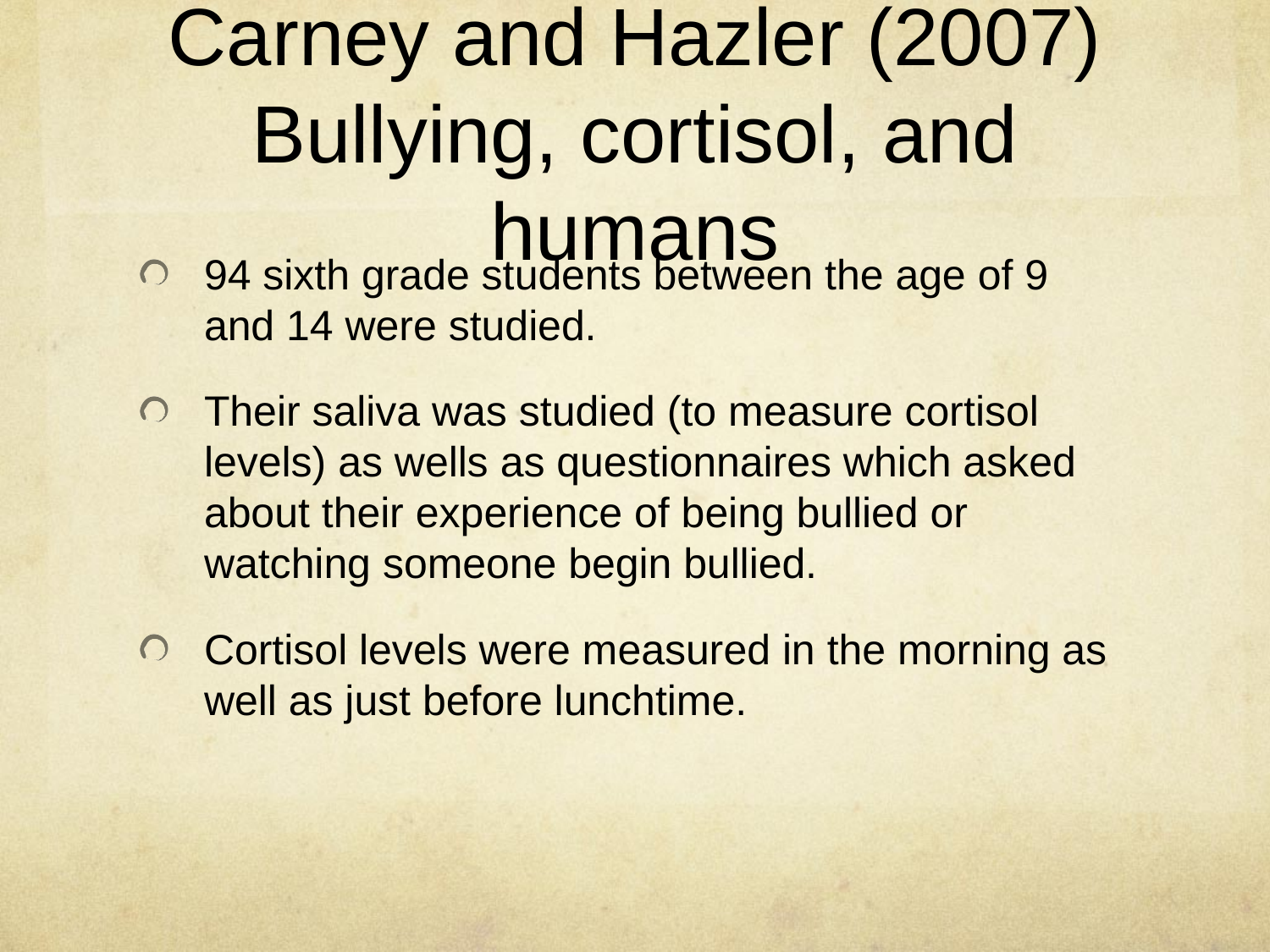

# Carney and Hazler (2007) Bullying, cortisol, and humans
94 sixth grade students between the age of 9 and 14 were studied.
Their saliva was studied (to measure cortisol levels) as wells as questionnaires which asked about their experience of being bullied or watching someone begin bullied.
Cortisol levels were measured in the morning as well as just before lunchtime.